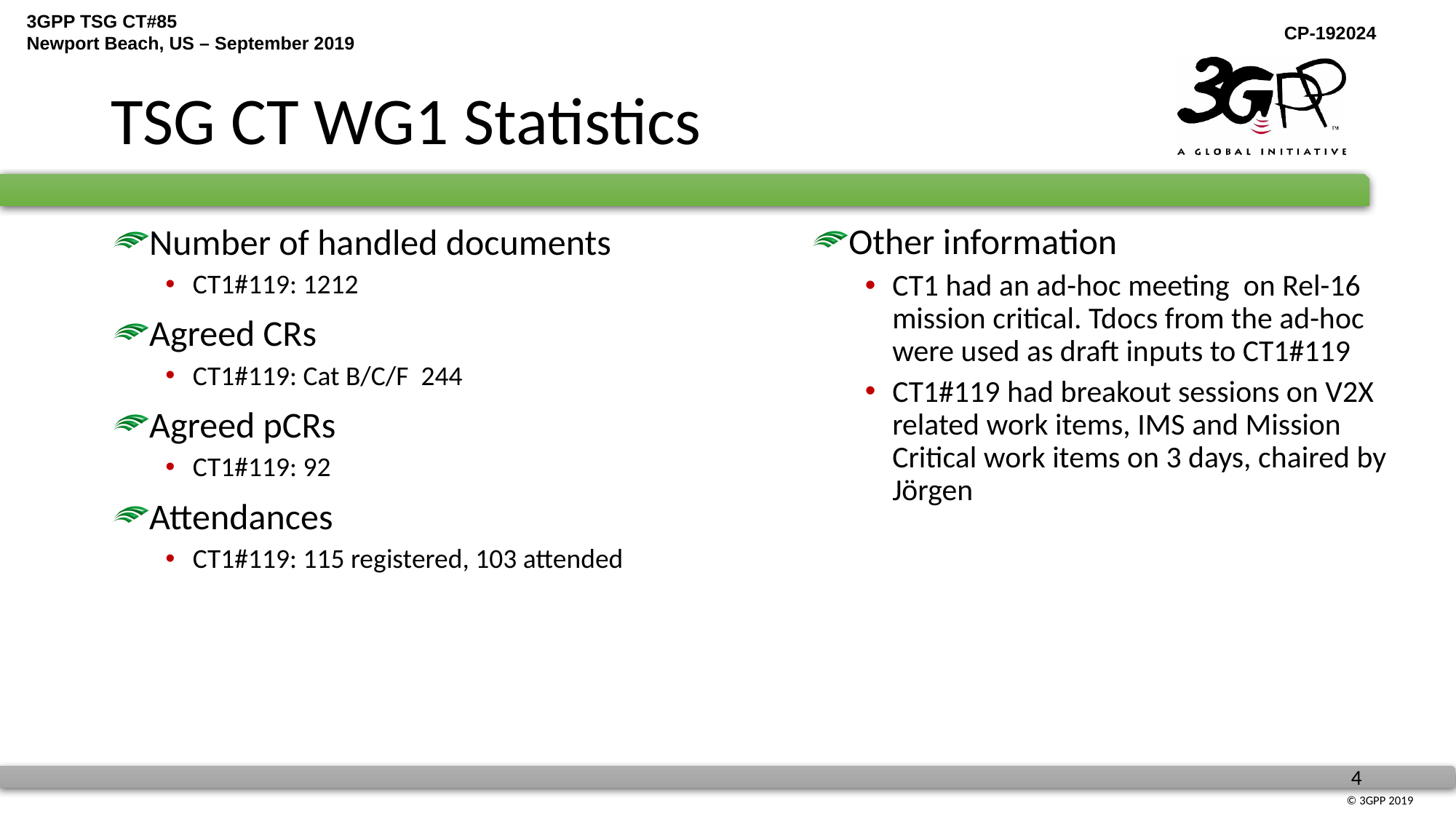

# TSG CT WG1 Statistics
Other information
CT1 had an ad-hoc meeting  on Rel-16 mission critical. Tdocs from the ad-hoc were used as draft inputs to CT1#119
CT1#119 had breakout sessions on V2X related work items, IMS and Mission Critical work items on 3 days, chaired by Jörgen

Number of handled documents
CT1#119: 1212
Agreed CRs
CT1#119: Cat B/C/F  244
Agreed pCRs
CT1#119: 92
Attendances
CT1#119: 115 registered, 103 attended